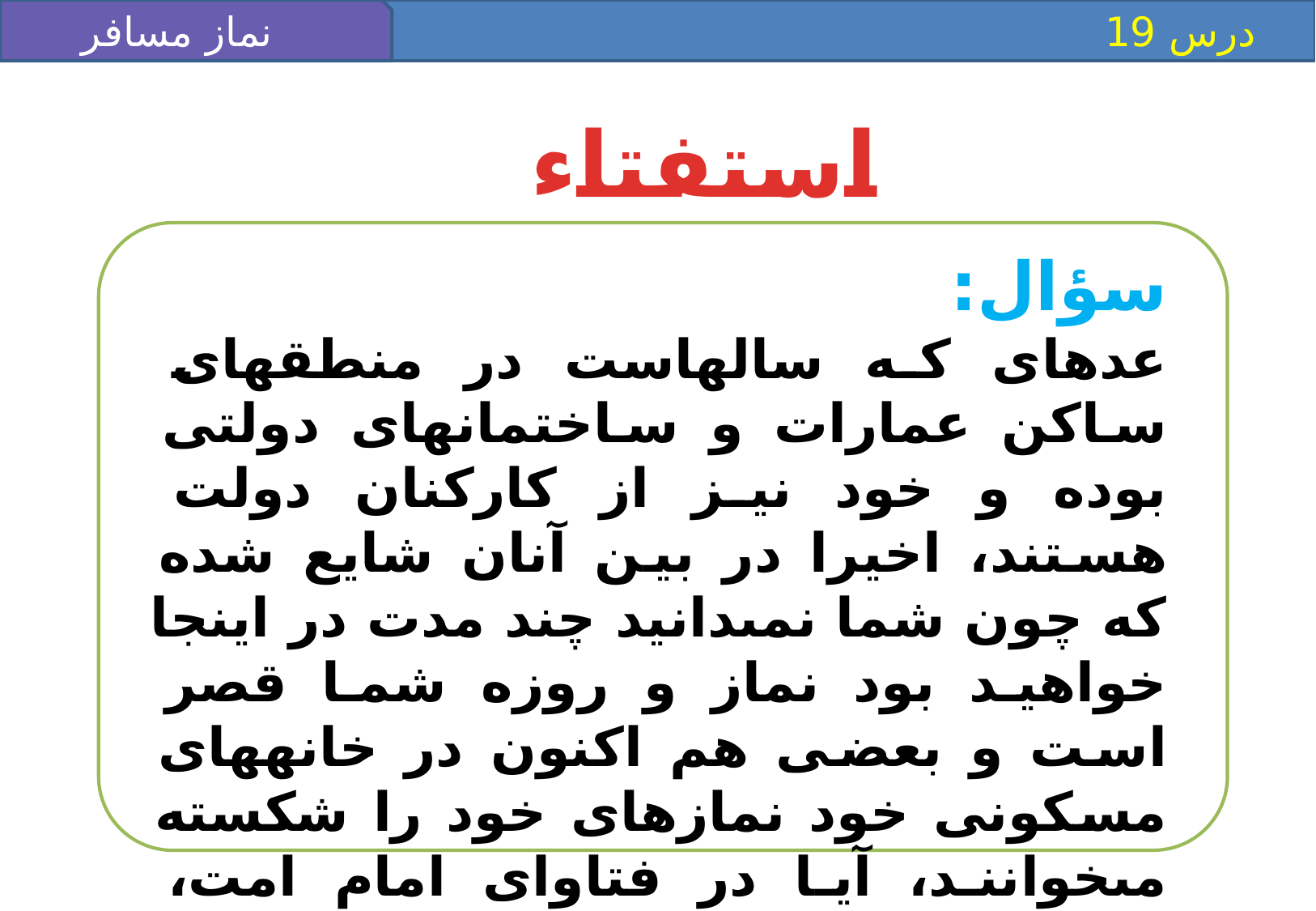

درس 19
نماز مسافر (2)
استفتاء

سؤال:
عده‏اى كه سال‏هاست در منطقه‏اى ساكن عمارات و ساختمان‏هاى دولتى بوده و خود نيز از كاركنان دولت هستند، اخيرا در بين آنان شايع شده كه چون شما نمى‏دانيد چند مدت در اينجا خواهيد بود نماز و روزه شما قصر است و بعضى هم اكنون در خانه‏هاى مسكونى خود نمازهاى خود را شكسته مى‏خوانند، آيا در فتاواى امام امت، چنين موردى هست يا خير؟